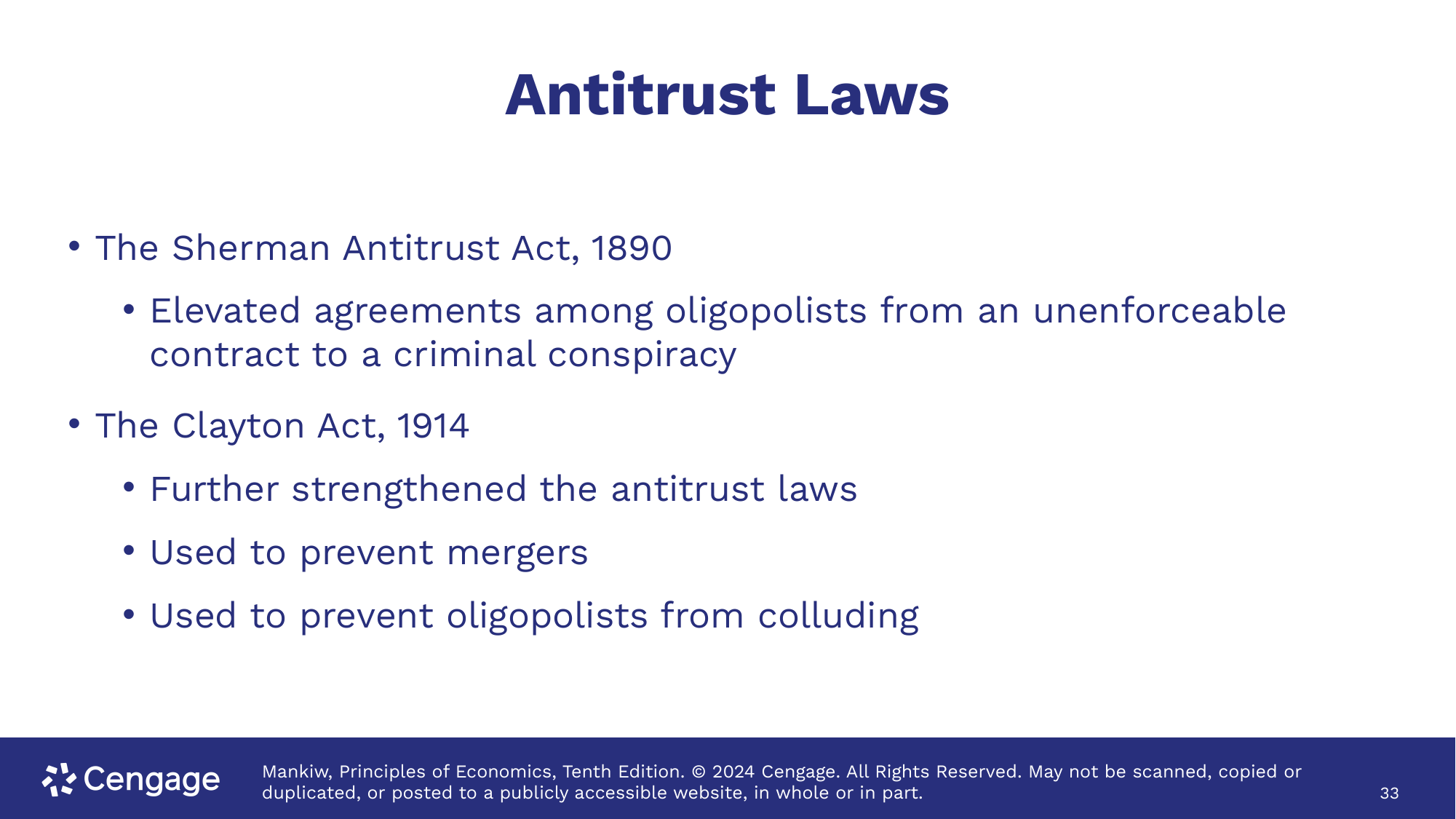

# Antitrust Laws
The Sherman Antitrust Act, 1890
Elevated agreements among oligopolists from an unenforceable contract to a criminal conspiracy
The Clayton Act, 1914
Further strengthened the antitrust laws
Used to prevent mergers
Used to prevent oligopolists from colluding